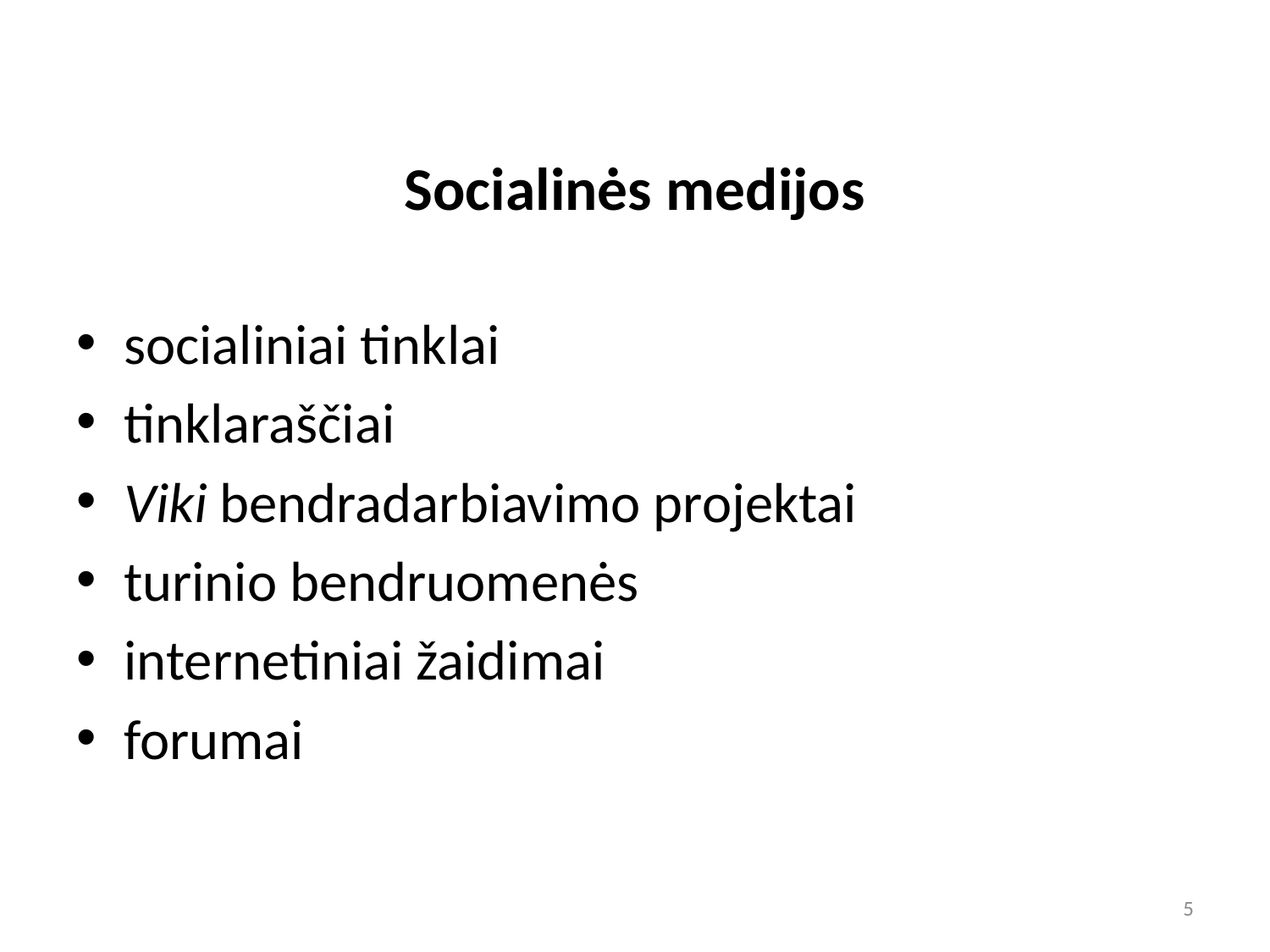

# Socialinės medijos

socialiniai tinklai
tinklaraščiai
Viki bendradarbiavimo projektai
turinio bendruomenės
internetiniai žaidimai
forumai
5